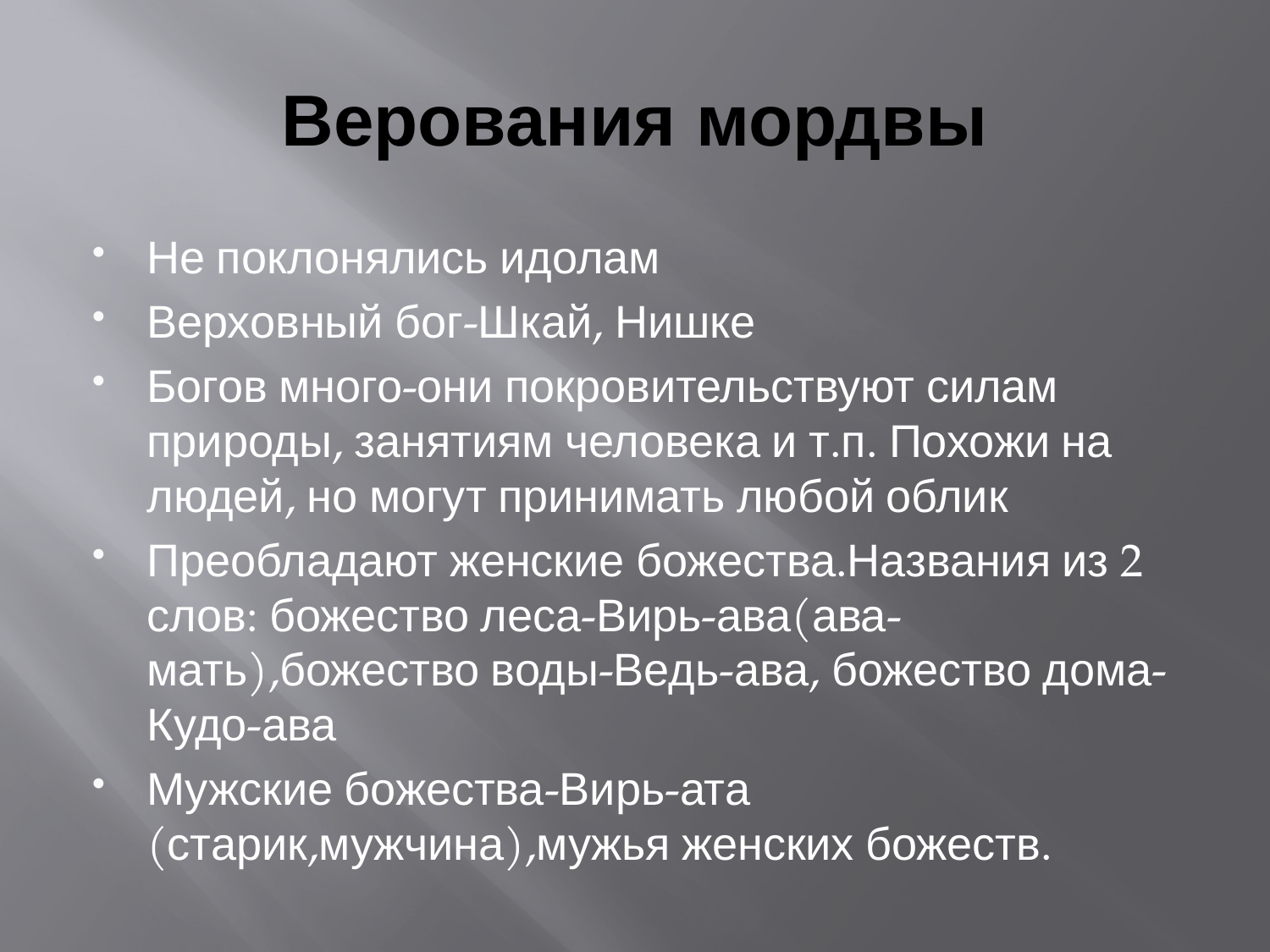

# Верования мордвы
Не поклонялись идолам
Верховный бог-Шкай, Нишке
Богов много-они покровительствуют силам природы, занятиям человека и т.п. Похожи на людей, но могут принимать любой облик
Преобладают женские божества.Названия из 2 слов: божество леса-Вирь-ава(ава-мать),божество воды-Ведь-ава, божество дома-Кудо-ава
Мужские божества-Вирь-ата (старик,мужчина),мужья женских божеств.